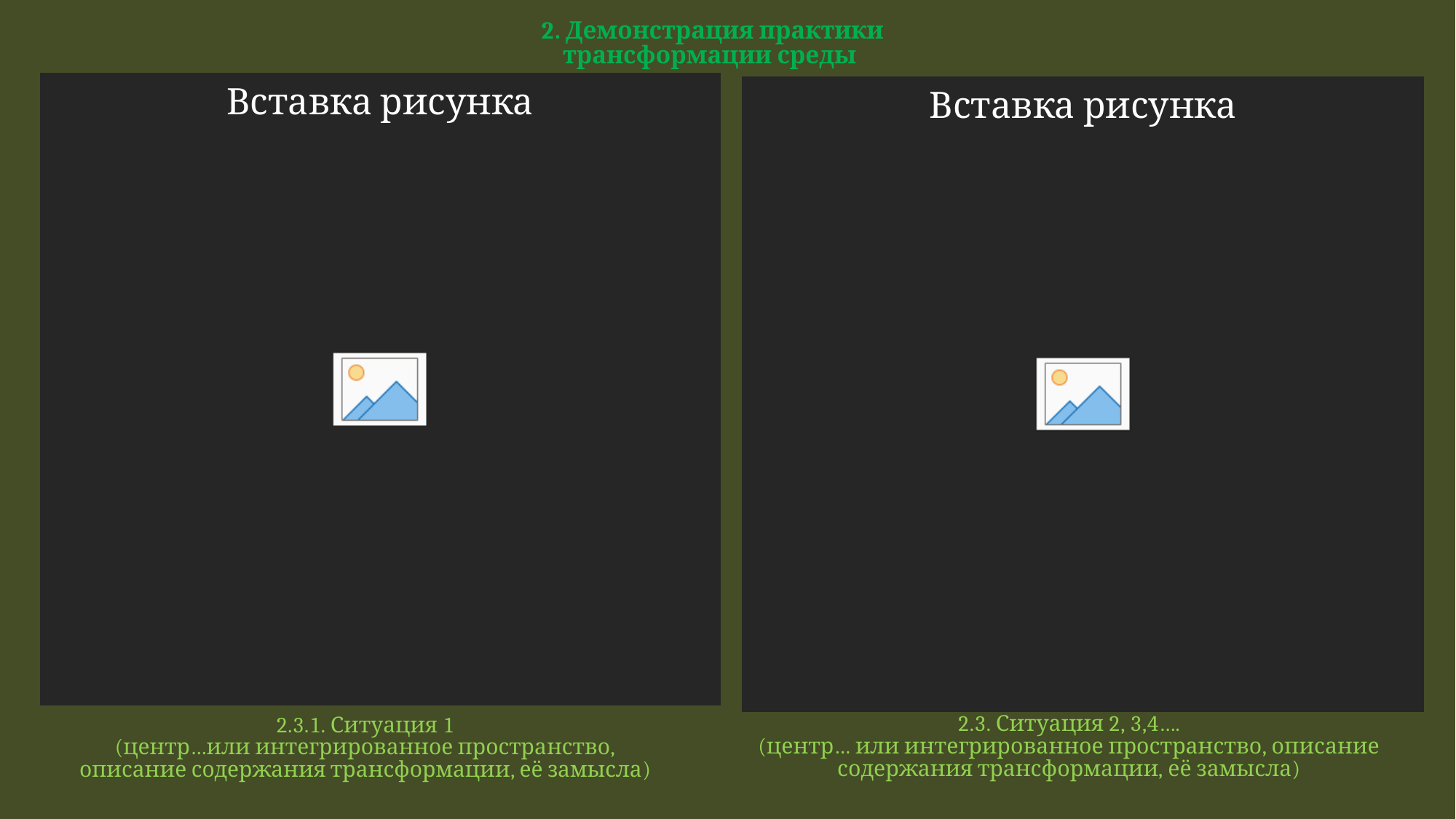

2. Демонстрация практики трансформации среды

2.3. Ситуация 2, 3,4….
(центр… или интегрированное пространство, описание содержания трансформации, её замысла)

2.3.1. Ситуация 1
(центр…или интегрированное пространство, описание содержания трансформации, её замысла)